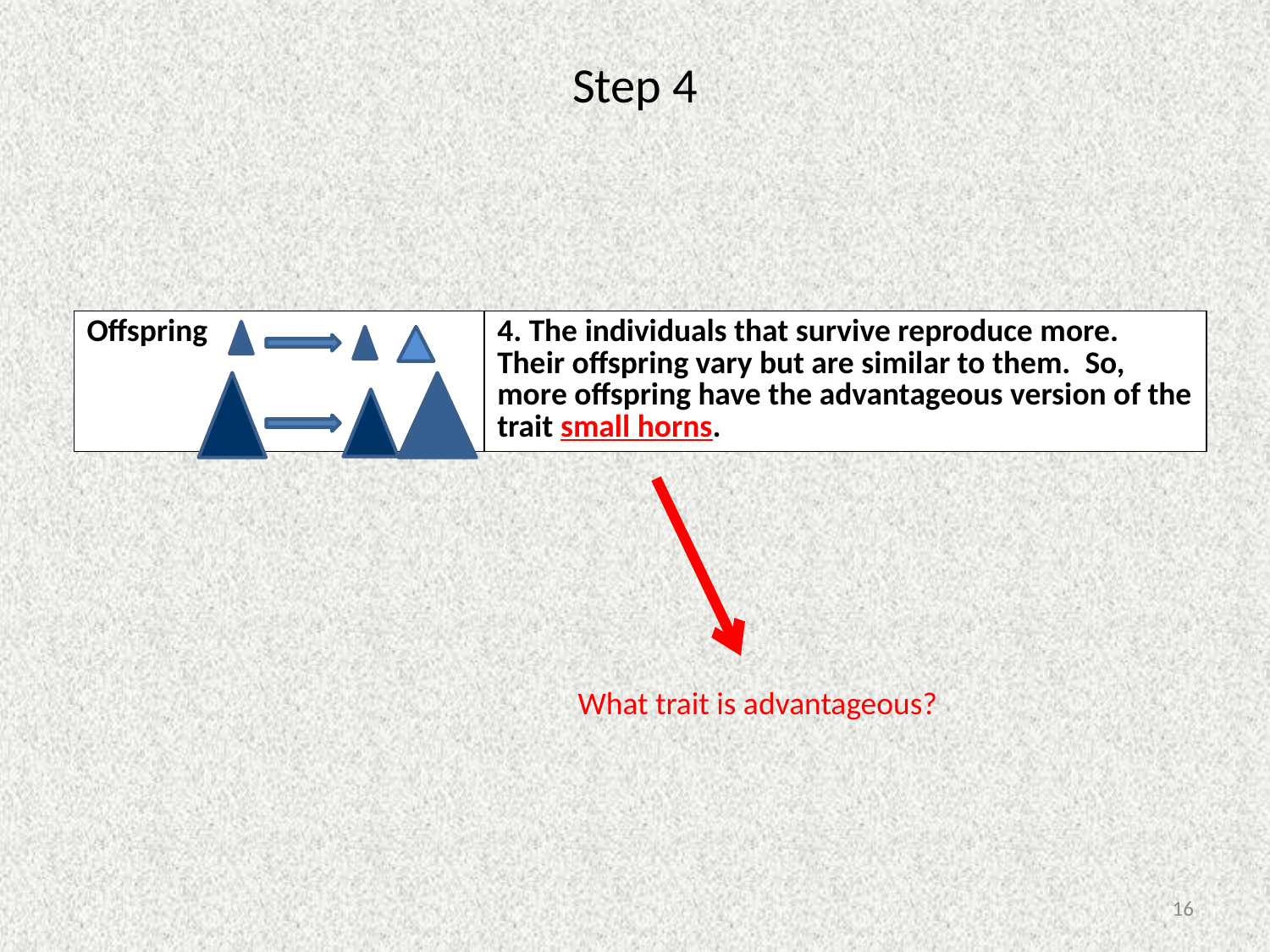

# Step 4
| Offspring | 4. The individuals that survive reproduce more. Their offspring vary but are similar to them. So, more offspring have the advantageous version of the trait small horns. |
| --- | --- |

What trait is advantageous?
16